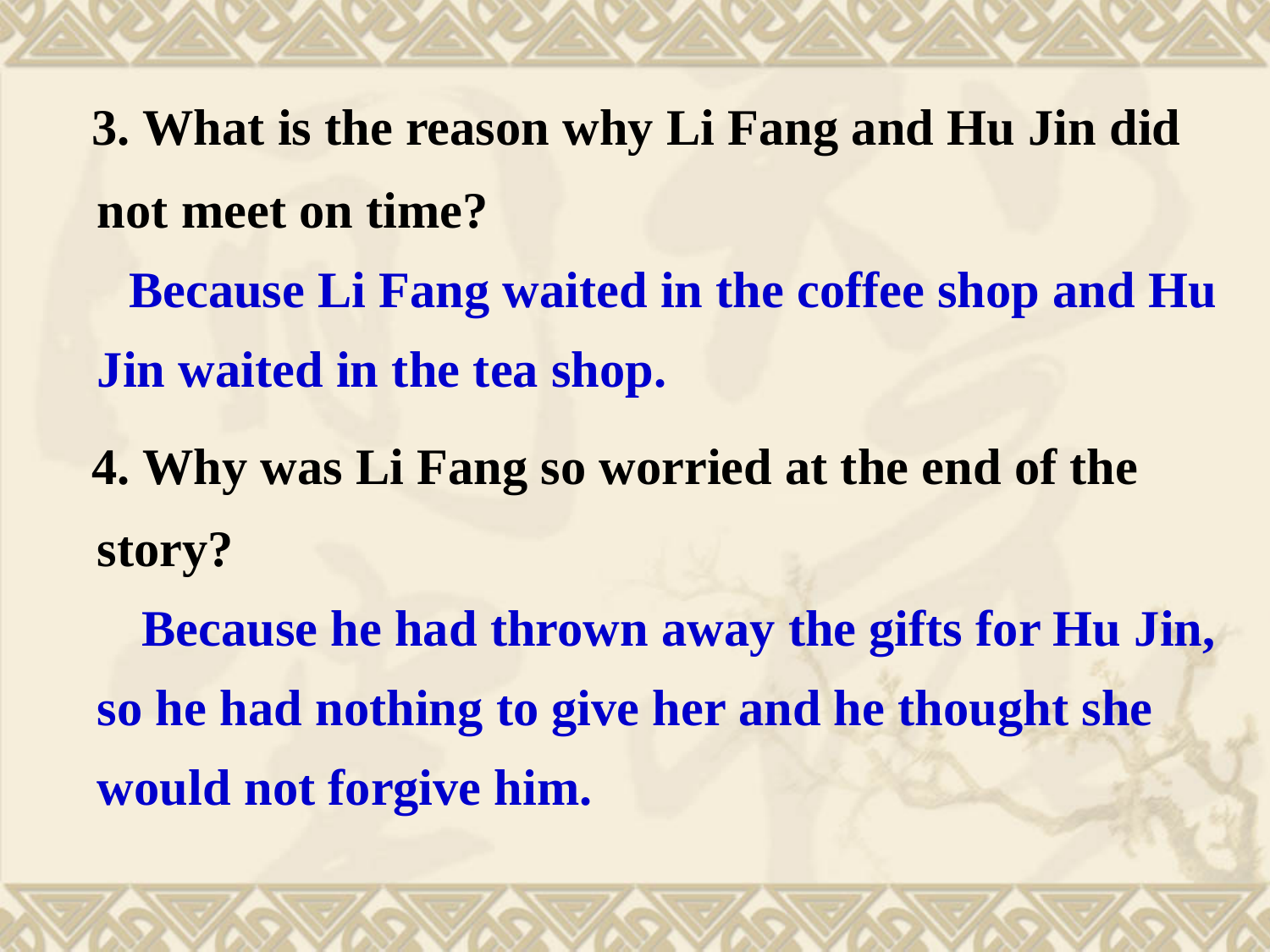

3. What is the reason why Li Fang and Hu Jin did not meet on time?
         Because Li Fang waited in the coffee shop and Hu Jin waited in the tea shop.
     4. Why was Li Fang so worried at the end of the story?
          Because he had thrown away the gifts for Hu Jin, so he had nothing to give her and he thought she would not forgive him.